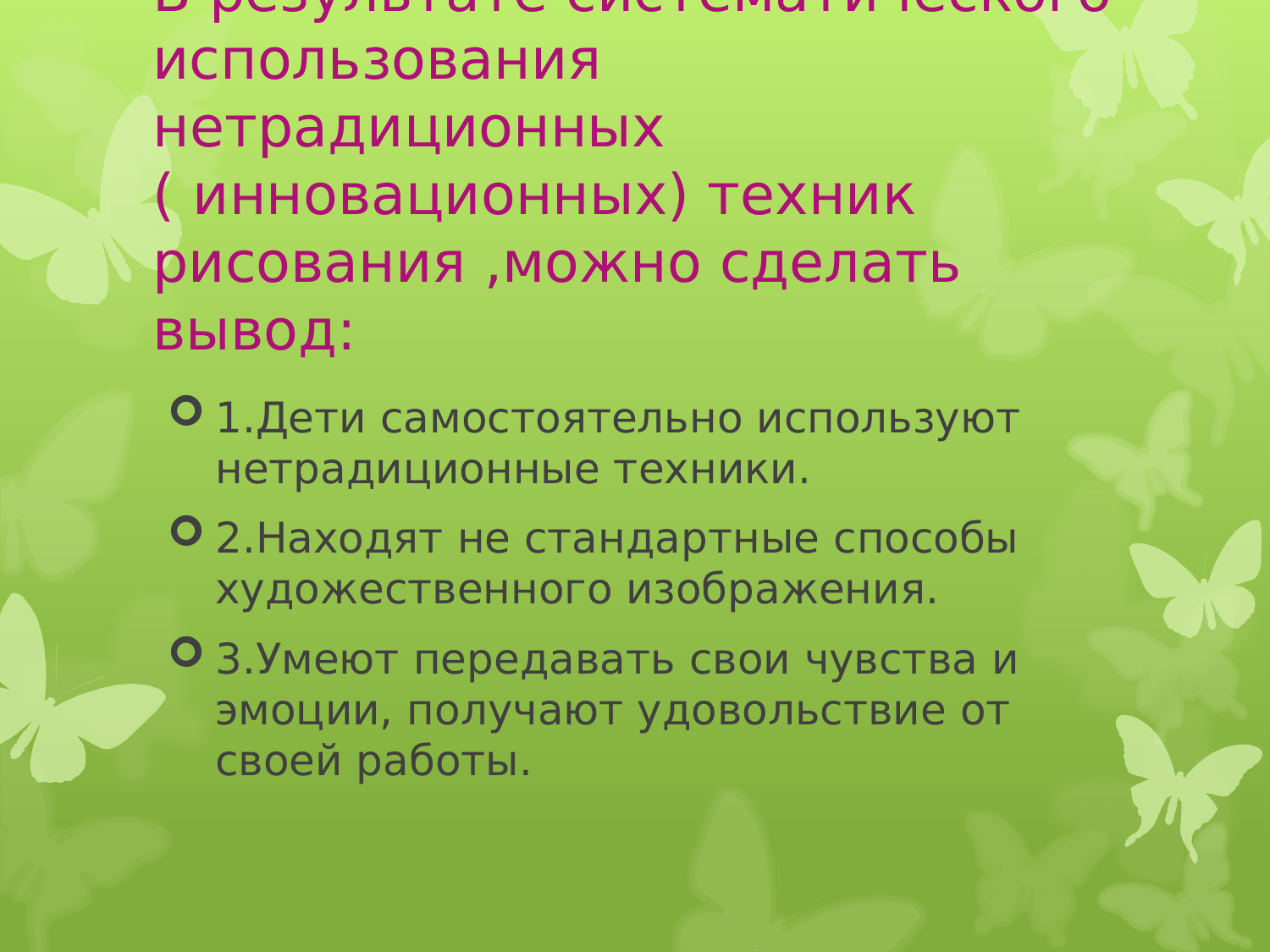

# В результате систематического использования нетрадиционных ( инновационных) техник рисования ,можно сделать вывод:
1.Дети самостоятельно используют нетрадиционные техники.
2.Находят не стандартные способы художественного изображения.
3.Умеют передавать свои чувства и эмоции, получают удовольствие от своей работы.